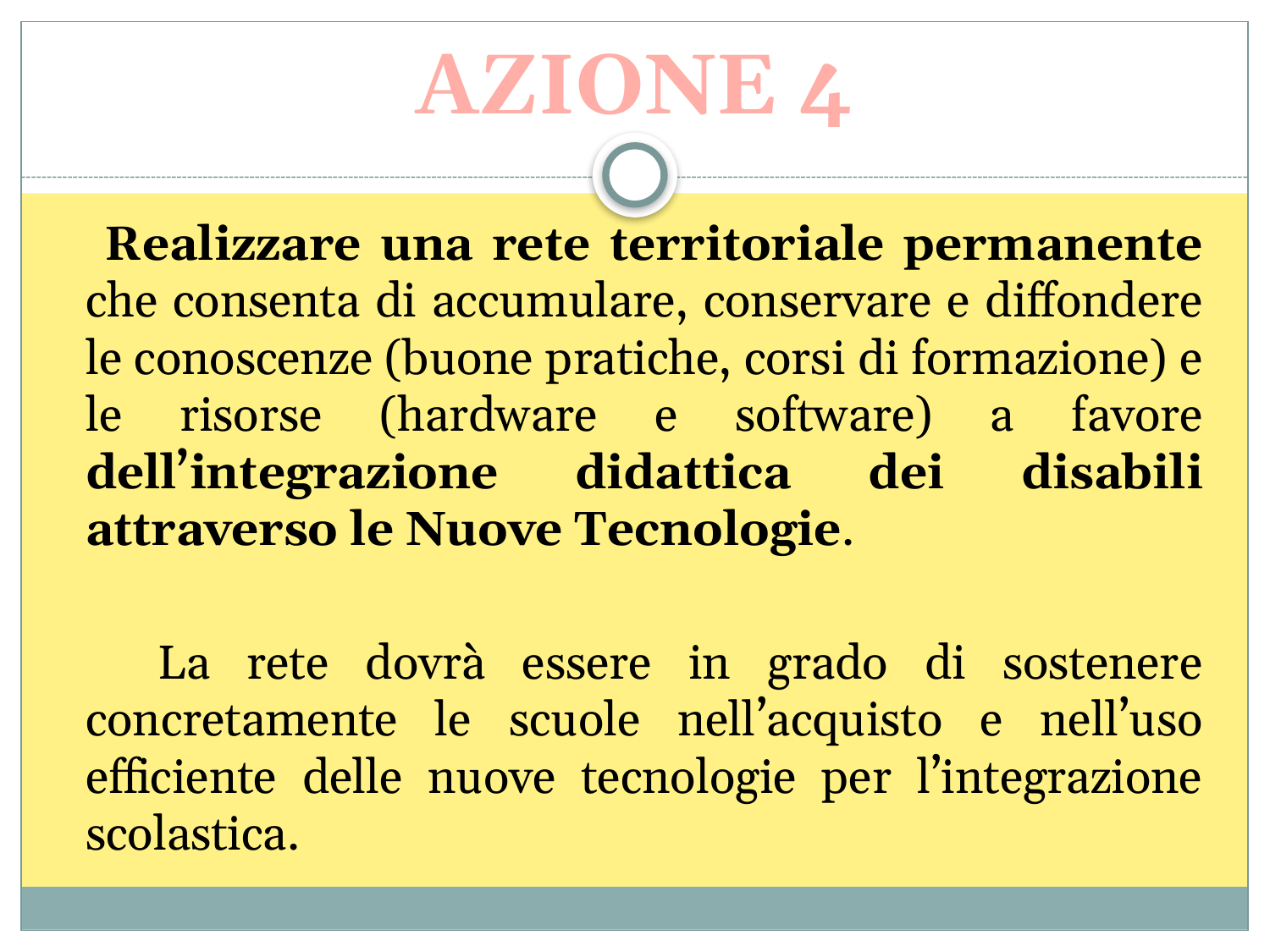

# AZIONE 4
   Realizzare una rete territoriale permanente che consenta di accumulare, conservare e diffondere le conoscenze (buone pratiche, corsi di formazione) e le risorse (hardware e software) a favore dell’integrazione didattica dei disabili attraverso le Nuove Tecnologie.

   La rete dovrà essere in grado di sostenere concretamente le scuole nell’acquisto e nell’uso efficiente delle nuove tecnologie per l’integrazione scolastica.